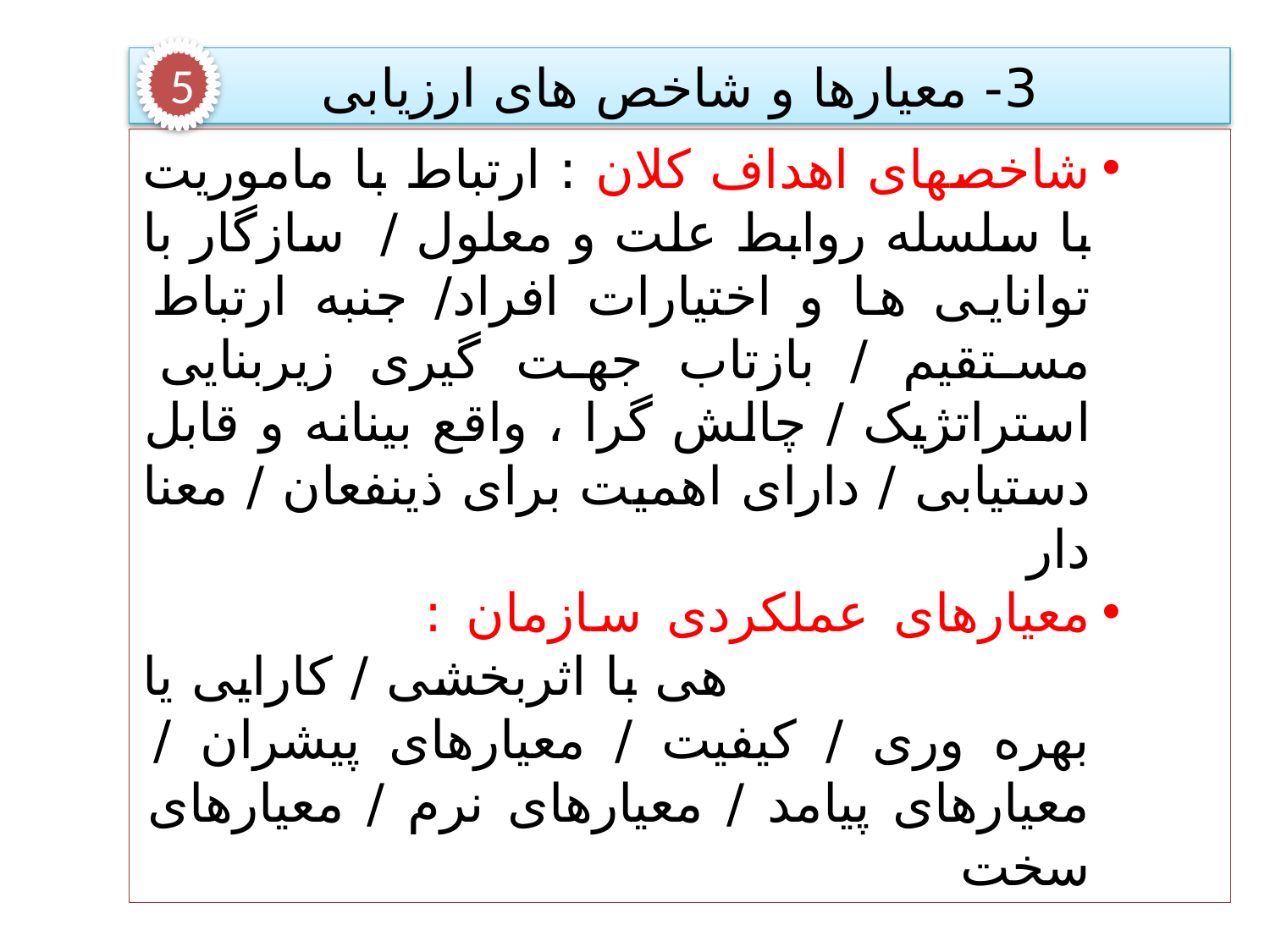

5
3- معیارها و شاخص های ارزیابی
شاخصهای اهداف کلان : ارتباط با ماموریت با سلسله روابط علت و معلول /  سازگار با توانایی ها و اختیارات افراد/ جنبه ارتباط مستقیم / بازتاب جهت گیری زیربنایی استراتژیک / چالش گرا ، واقع بینانه و قابل دستیابی / دارای اهمیت برای ذینفعان / معنا دار
معیارهای عملکردی سازمان : ورودی ها / خروجی ها / بازدهی با اثربخشی / کارایی یا بهره وری / کیفیت / معیارهای پیشران / معیارهای پیامد / معیارهای نرم / معیارهای سخت